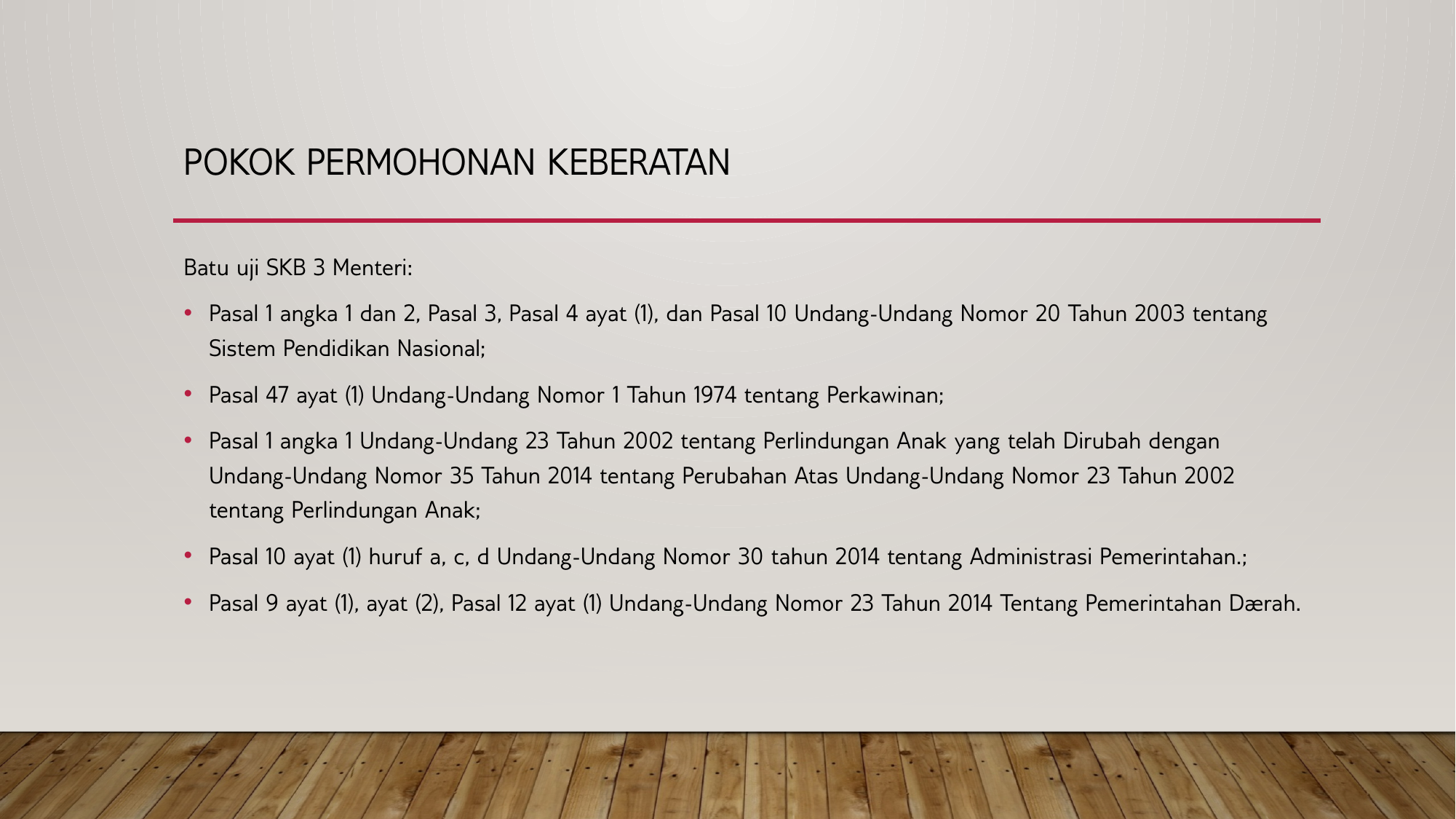

# Pokok permohonan keberatan
Batu uji SKB 3 Menteri:
Pasal 1 angka 1 dan 2, Pasal 3, Pasal 4 ayat (1), dan Pasal 10 Undang-Undang Nomor 20 Tahun 2003 tentang Sistem Pendidikan Nasional;
Pasal 47 ayat (1) Undang-Undang Nomor 1 Tahun 1974 tentang Perkawinan;
Pasal 1 angka 1 Undang-Undang 23 Tahun 2002 tentang Perlindungan Anak yang telah Dirubah dengan Undang-Undang Nomor 35 Tahun 2014 tentang Perubahan Atas Undang-Undang Nomor 23 Tahun 2002 tentang Perlindungan Anak;
Pasal 10 ayat (1) huruf a, c, d Undang-Undang Nomor 30 tahun 2014 tentang Administrasi Pemerintahan.;
Pasal 9 ayat (1), ayat (2), Pasal 12 ayat (1) Undang-Undang Nomor 23 Tahun 2014 Tentang Pemerintahan Daerah.